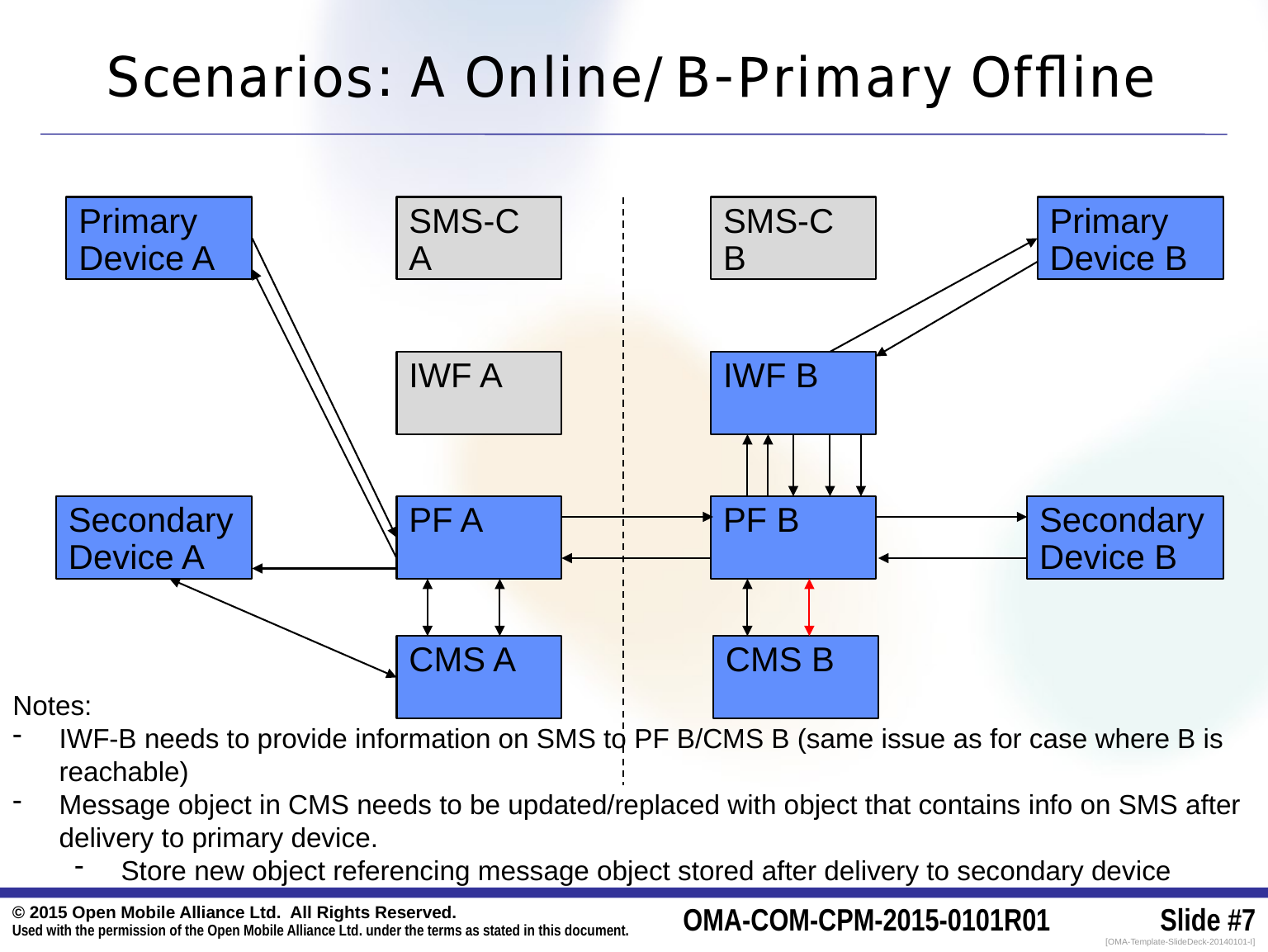

# Scenarios: A Online/B-Primary Offline
Primary Device A
SMS-C A
SMS-C B
Primary Device B
IWF A
IWF B
Secondary Device A
PF A
PF B
Secondary Device B
CMS A
CMS B
Notes:
IWF-B needs to provide information on SMS to PF B/CMS B (same issue as for case where B is reachable)
Message object in CMS needs to be updated/replaced with object that contains info on SMS after delivery to primary device.
Store new object referencing message object stored after delivery to secondary device